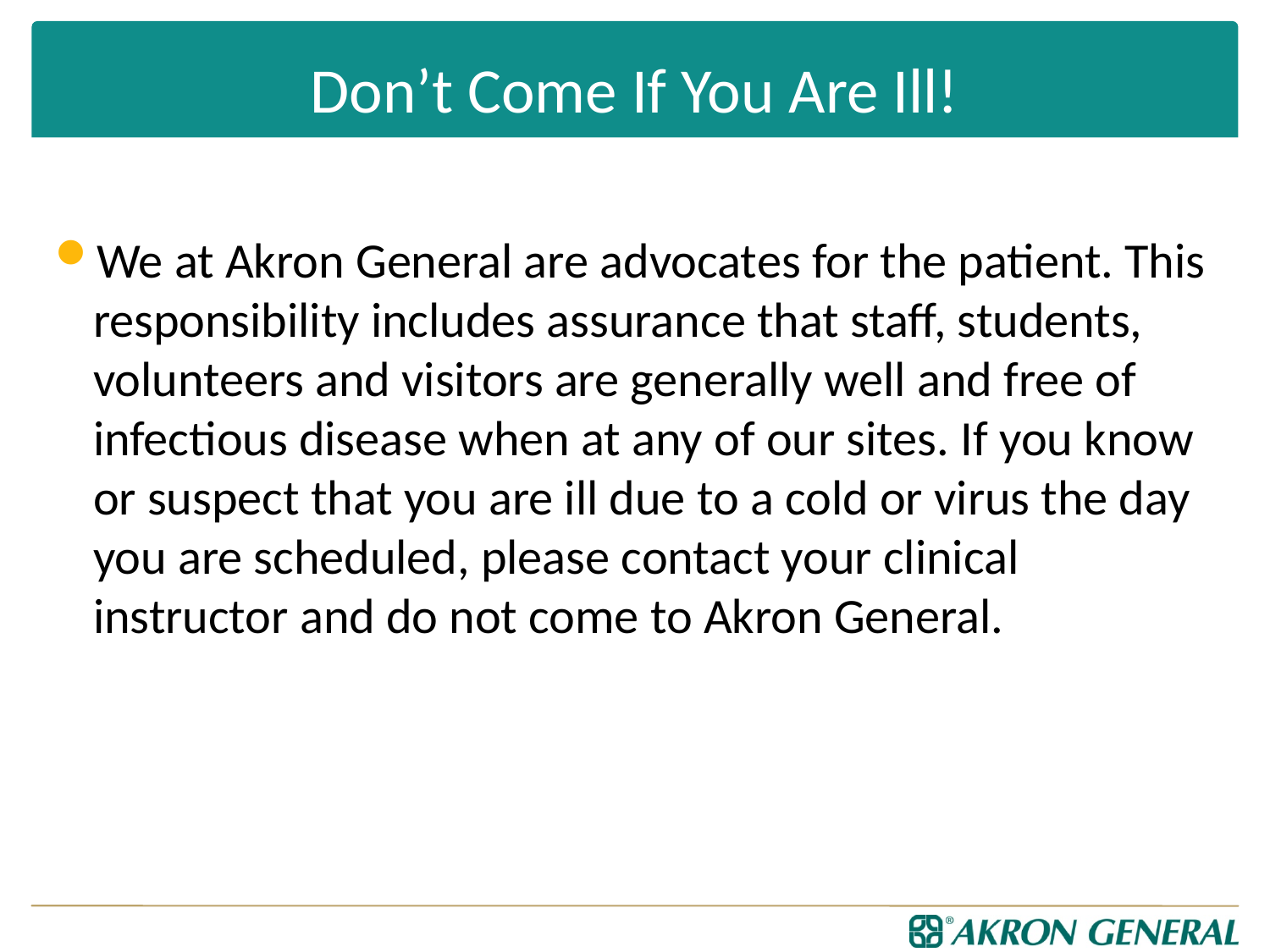

# Don’t Come If You Are Ill!
We at Akron General are advocates for the patient. This responsibility includes assurance that staff, students, volunteers and visitors are generally well and free of infectious disease when at any of our sites. If you know or suspect that you are ill due to a cold or virus the day you are scheduled, please contact your clinical instructor and do not come to Akron General.